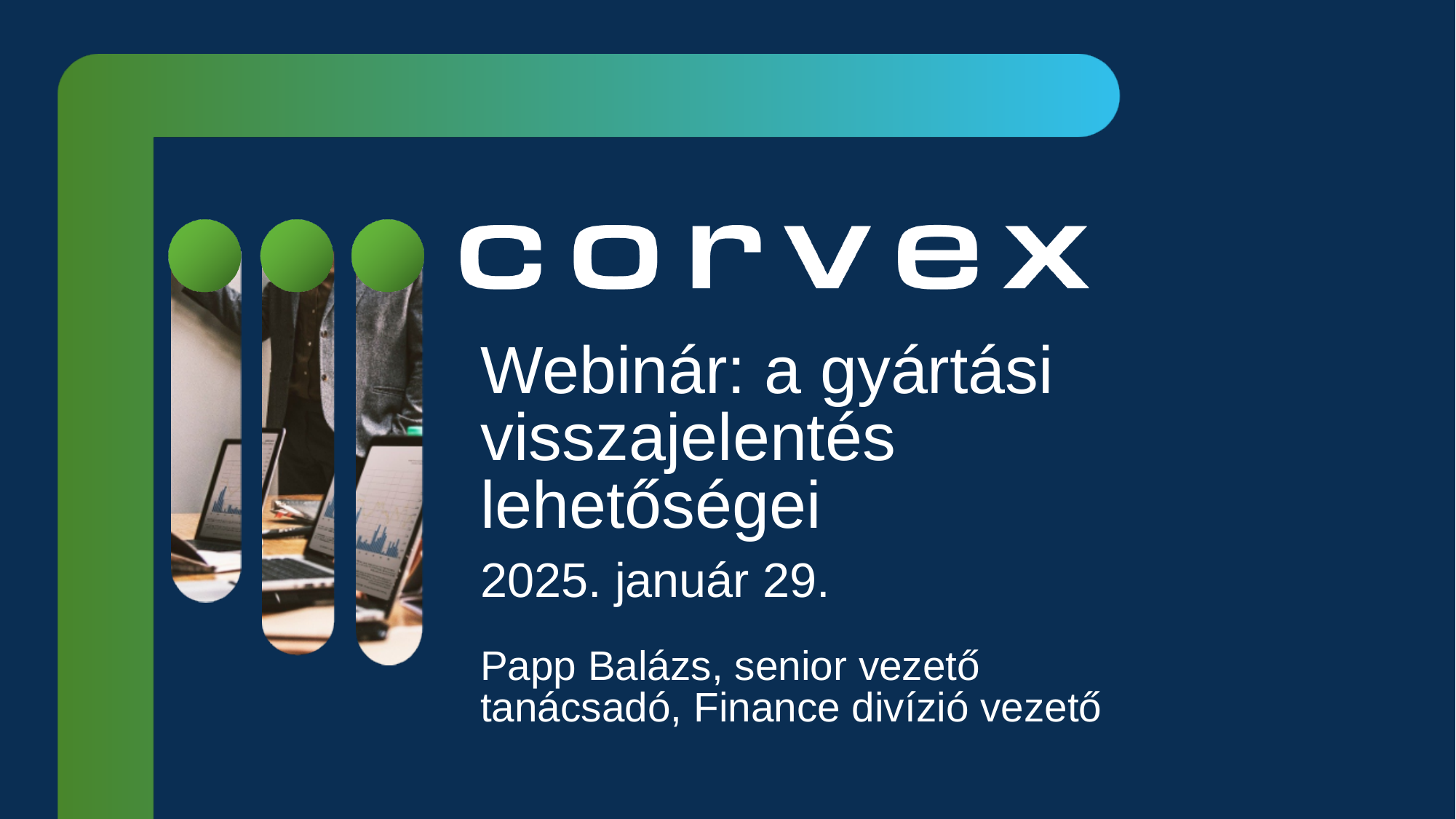

# Webinár: a gyártási visszajelentés lehetőségei
2025. január 29.
Papp Balázs, senior vezető tanácsadó, Finance divízió vezető